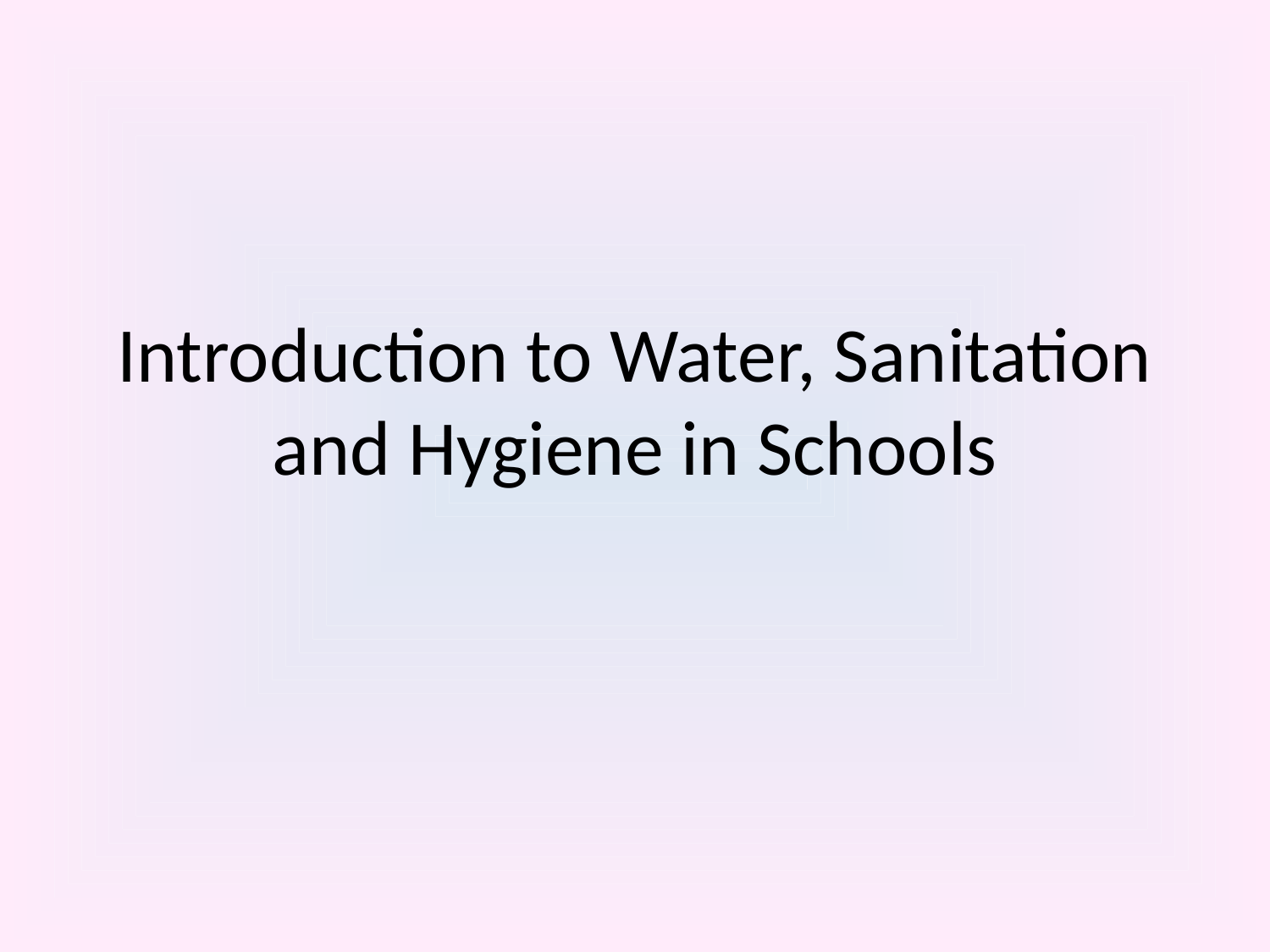

# Introduction to Water, Sanitation and Hygiene in Schools